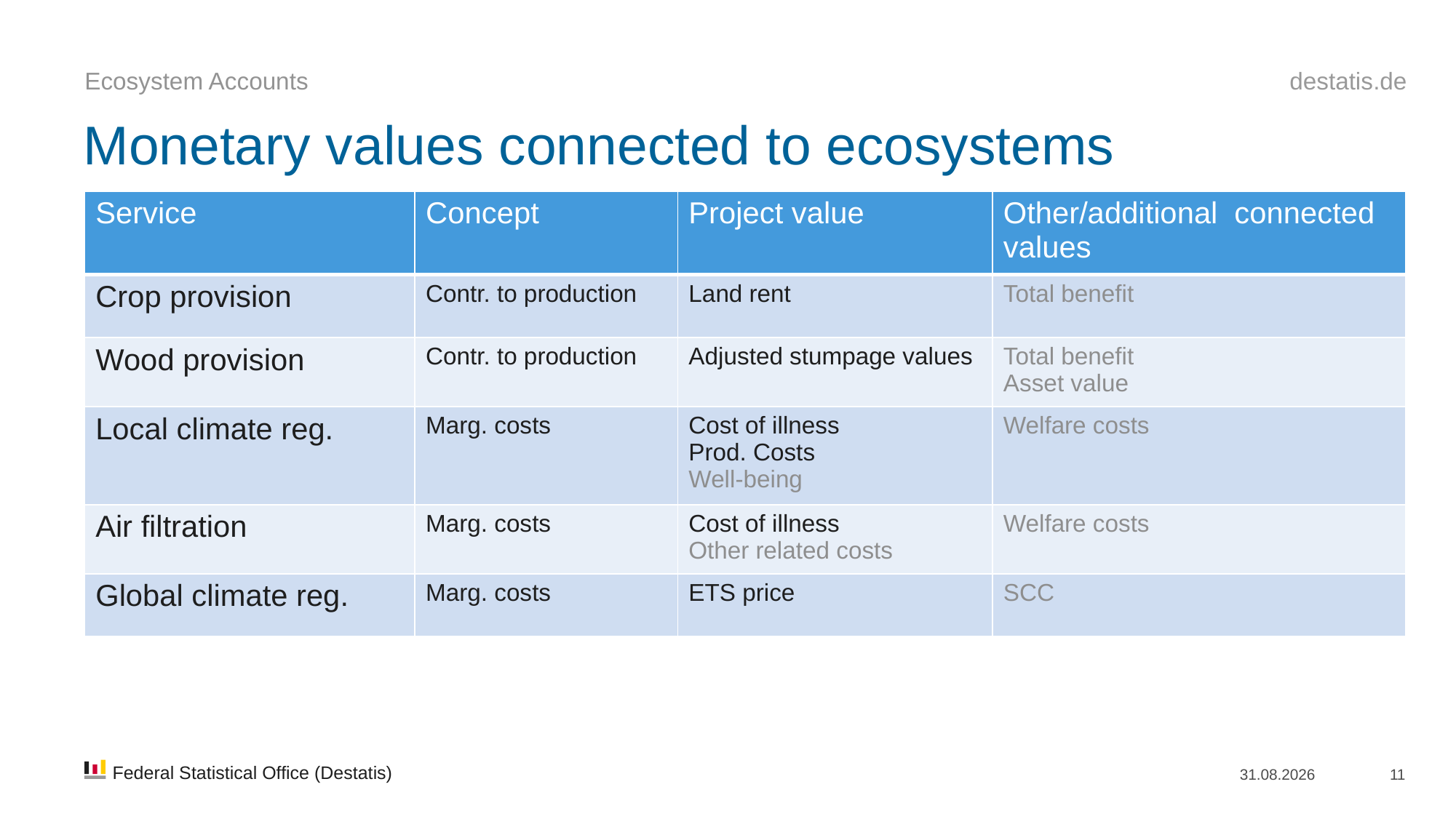

Ecosystem Accounts
Monetary values connected to ecosystems
| Service | Concept | Project value | Other/additional connected values |
| --- | --- | --- | --- |
| Crop provision | Contr. to production | Land rent | Total benefit |
| Wood provision | Contr. to production | Adjusted stumpage values | Total benefit Asset value |
| Local climate reg. | Marg. costs | Cost of illness Prod. Costs Well-being | Welfare costs |
| Air filtration | Marg. costs | Cost of illness Other related costs | Welfare costs |
| Global climate reg. | Marg. costs | ETS price | SCC |
Federal Statistical Office (Destatis)
31.08.2026
11